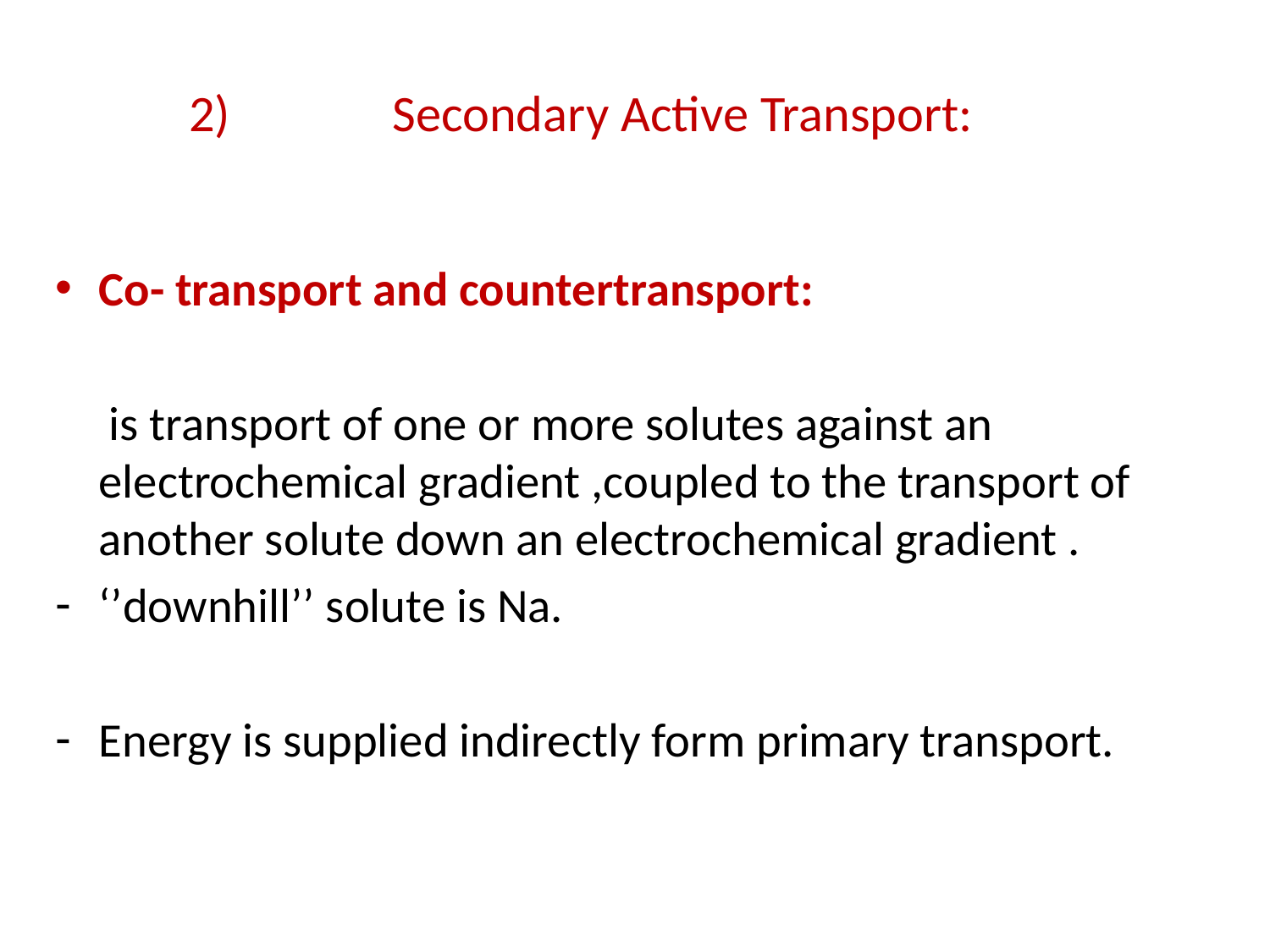

# Secondary Active Transport:
Co- transport and countertransport:

     is transport of one or more solutes against an electrochemical gradient ,coupled to the transport of another solute down an electrochemical gradient .
‘’downhill’’ solute is Na.

Energy is supplied indirectly form primary transport.